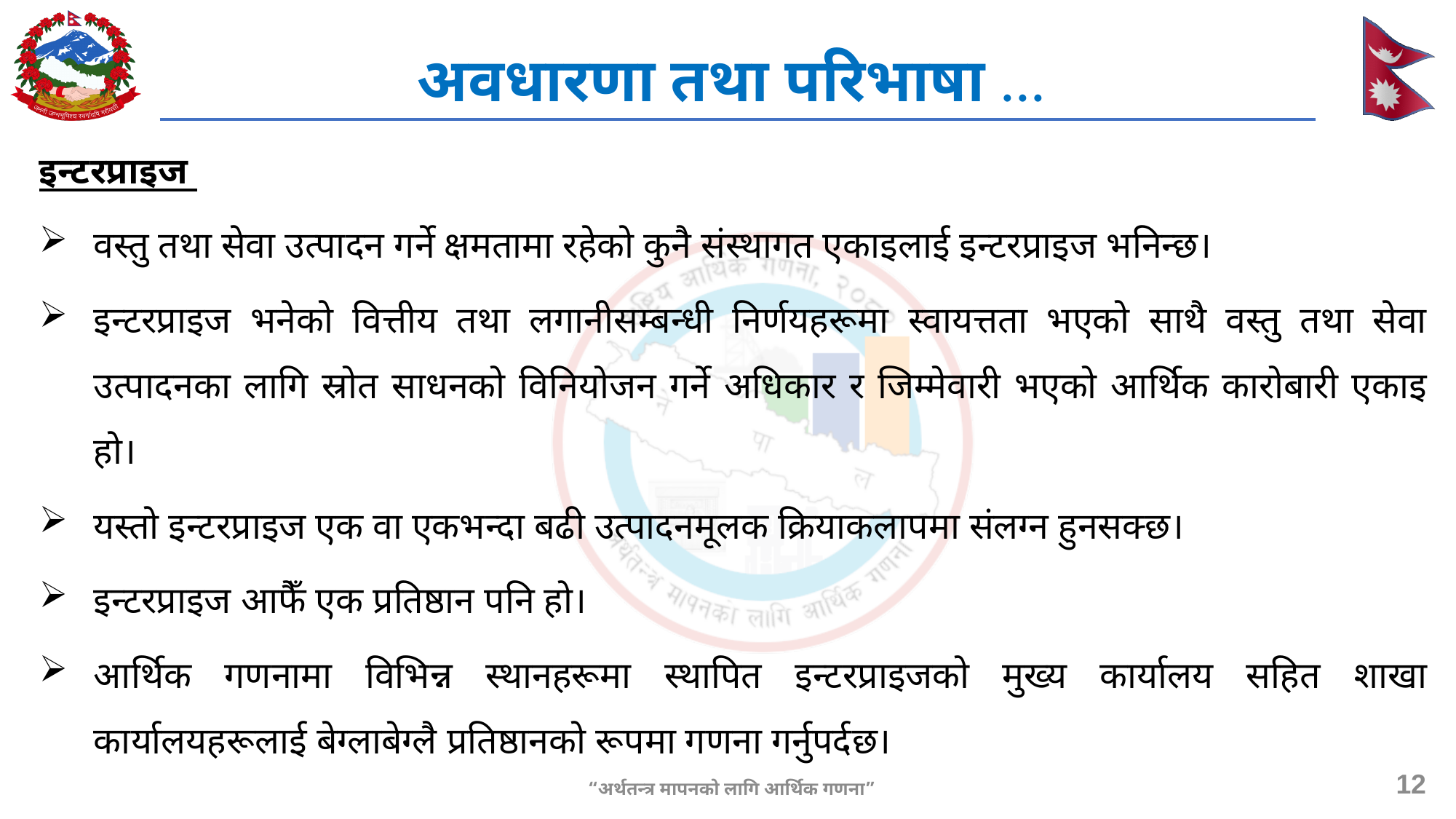

# अवधारणा तथा परिभाषा ...
इन्टरप्राइज
वस्तु तथा सेवा उत्पादन गर्ने क्षमतामा रहेको कुनै संस्थागत एकाइलाई इन्टरप्राइज भनिन्छ।
इन्टरप्राइज भनेको वित्तीय तथा लगानीसम्बन्धी निर्णयहरूमा स्वायत्तता भएको साथै वस्तु तथा सेवा उत्पादनका लागि स्रोत साधनको विनियोजन गर्ने अधिकार र जिम्मेवारी भएको आर्थिक कारोबारी एकाइ हो।
यस्तो इन्टरप्राइज एक वा एकभन्दा बढी उत्पादनमूलक क्रियाकलापमा संलग्न हुनसक्छ।
इन्टरप्राइज आफैँ एक प्रतिष्ठान पनि हो।
आर्थिक गणनामा विभिन्न स्थानहरूमा स्थापित इन्टरप्राइजको मुख्य कार्यालय सहित शाखा कार्यालयहरूलाई बेग्लाबेग्लै प्रतिष्ठानको रूपमा गणना गर्नुपर्दछ।

12
“अर्थतन्त्र मापनको लागि आर्थिक गणना”